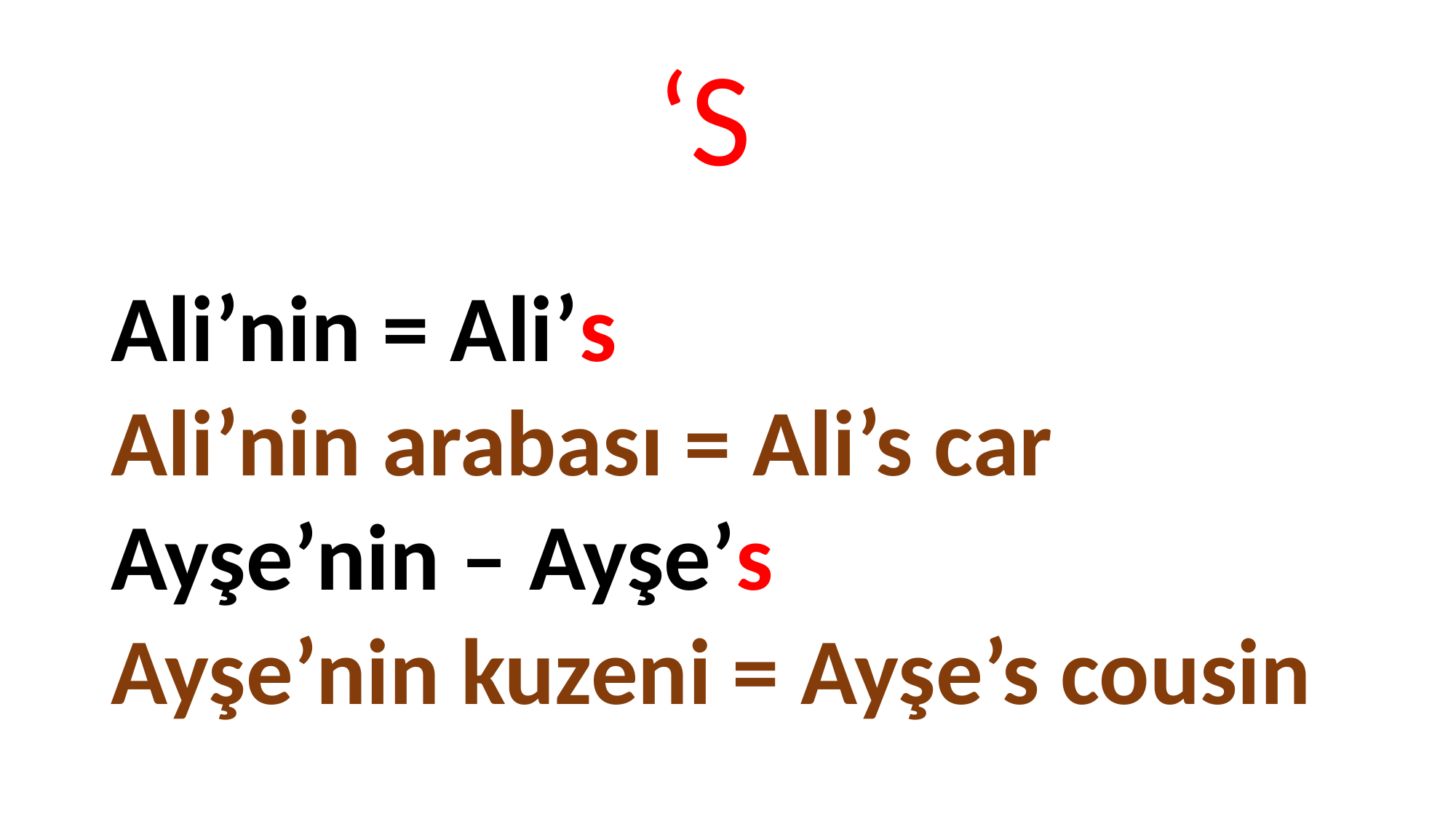

# ‘S

Ali’nin = Ali’s
Ali’nin arabası = Ali’s car
Ayşe’nin – Ayşe’s
Ayşe’nin kuzeni = Ayşe’s cousin